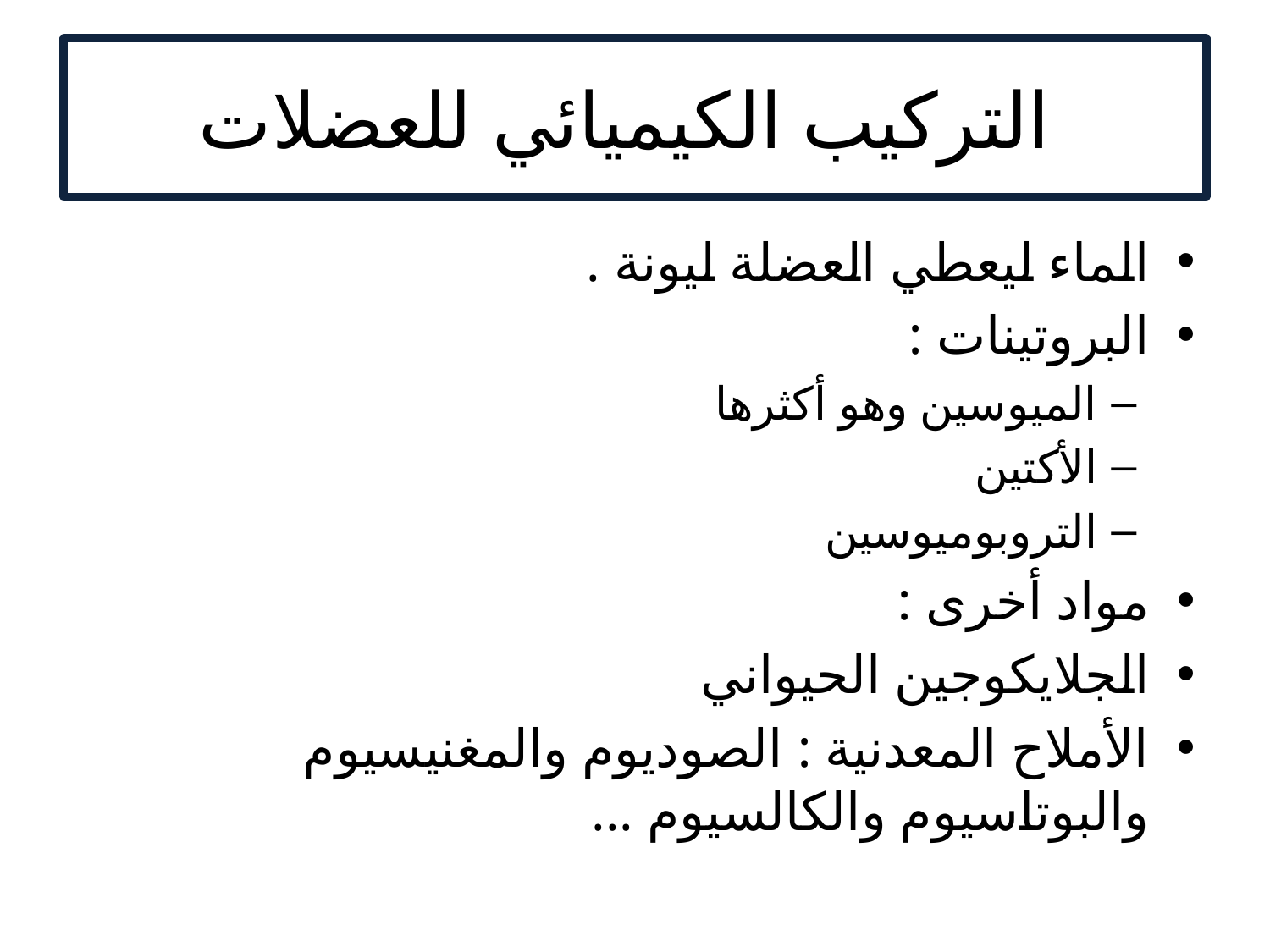

# التركيب الكيميائي للعضلات
الماء ليعطي العضلة ليونة .
البروتينات :
الميوسين وهو أكثرها
الأكتين
التروبوميوسين
مواد أخرى :
الجلايكوجين الحيواني
الأملاح المعدنية : الصوديوم والمغنيسيوم والبوتاسيوم والكالسيوم ...